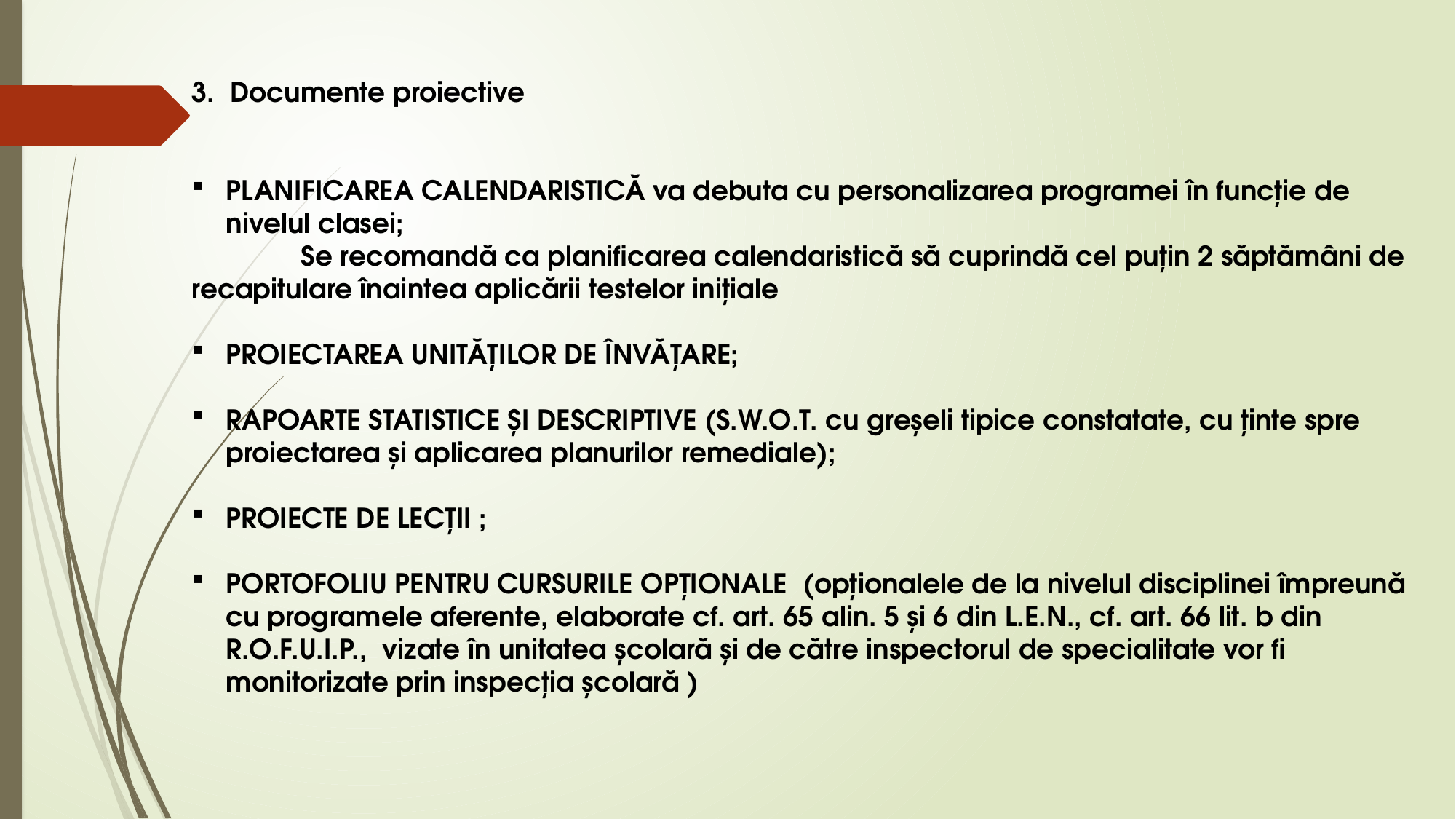

3.  Documente proiective

PLANIFICAREA CALENDARISTICĂ va debuta cu personalizarea programei în funcție de nivelul clasei;
	Se recomandă ca planificarea calendaristică să cuprindă cel puțin 2 săptămâni de recapitulare înaintea aplicării testelor inițiale

PROIECTAREA UNITĂȚILOR DE ÎNVĂȚARE;

RAPOARTE STATISTICE ȘI DESCRIPTIVE (S.W.O.T. cu greșeli tipice constatate, cu ținte spre proiectarea și aplicarea planurilor remediale);

PROIECTE DE LECȚII ;

PORTOFOLIU PENTRU CURSURILE OPȚIONALE  (opționalele de la nivelul disciplinei împreună cu programele aferente, elaborate cf. art. 65 alin. 5 și 6 din L.E.N., cf. art. 66 lit. b din R.O.F.U.I.P.,  vizate în unitatea școlară și de către inspectorul de specialitate vor fi monitorizate prin inspecția școlară )